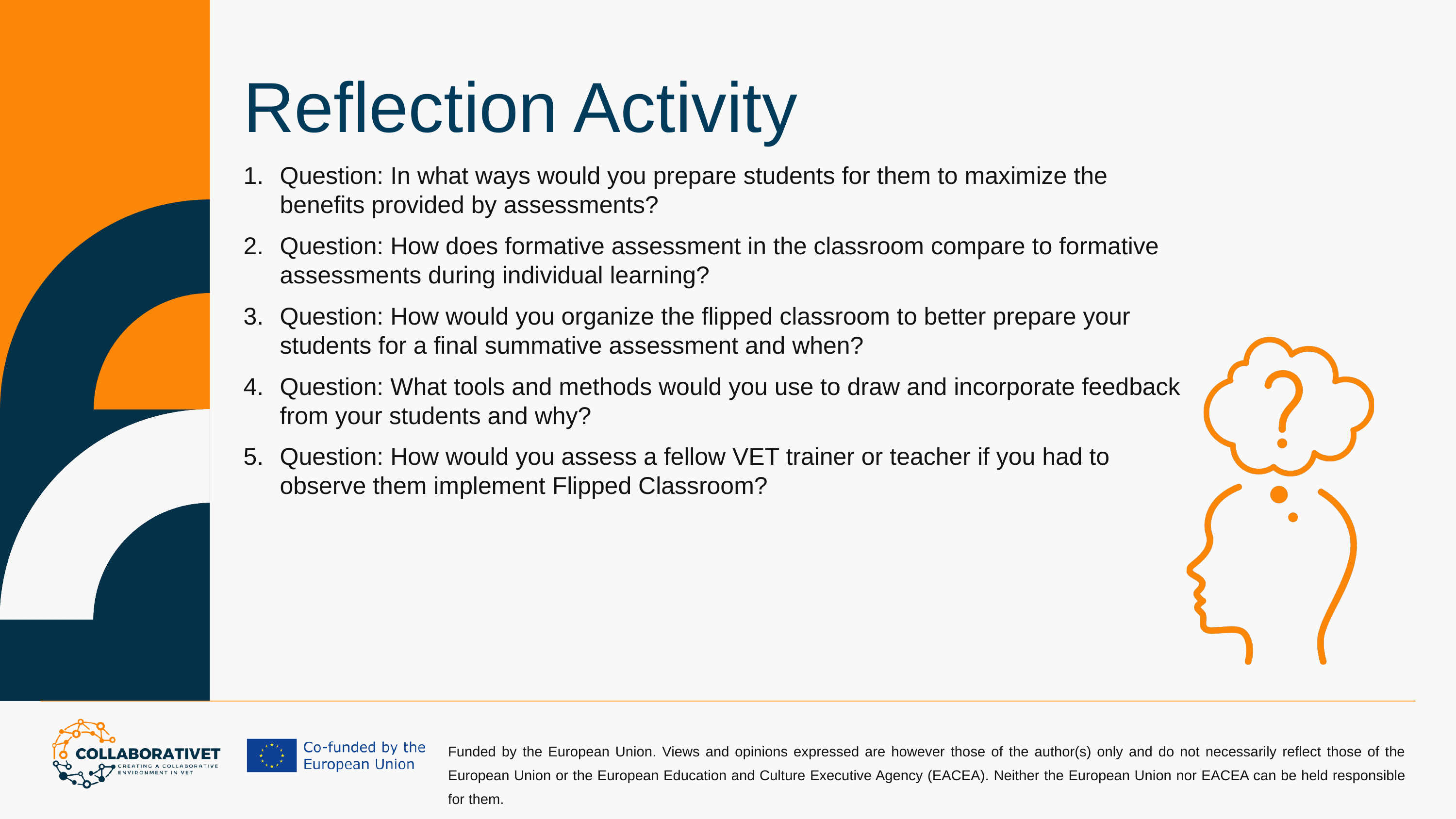

Reflection Activity
Question: In what ways would you prepare students for them to maximize the benefits provided by assessments?
Question: How does formative assessment in the classroom compare to formative assessments during individual learning?
Question: How would you organize the flipped classroom to better prepare your students for a final summative assessment and when?
Question: What tools and methods would you use to draw and incorporate feedback from your students and why?
Question: How would you assess a fellow VET trainer or teacher if you had to observe them implement Flipped Classroom?

Funded by the European Union. Views and opinions expressed are however those of the author(s) only and do not necessarily reflect those of the European Union or the European Education and Culture Executive Agency (EACEA). Neither the European Union nor EACEA can be held responsible for them.